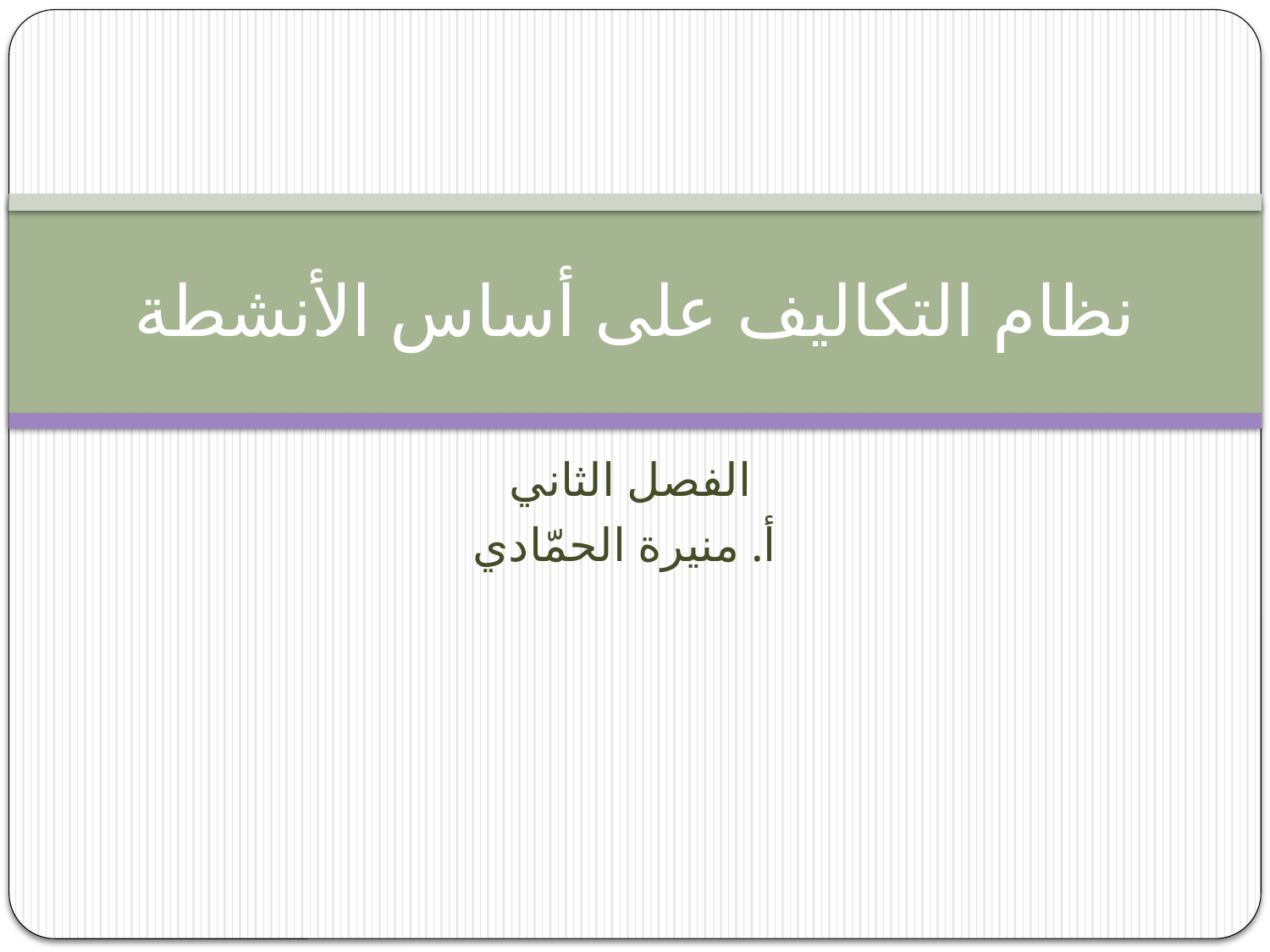

# نظام التكاليف على أساس الأنشطة
الفصل الثاني
أ. منيرة الحمّادي